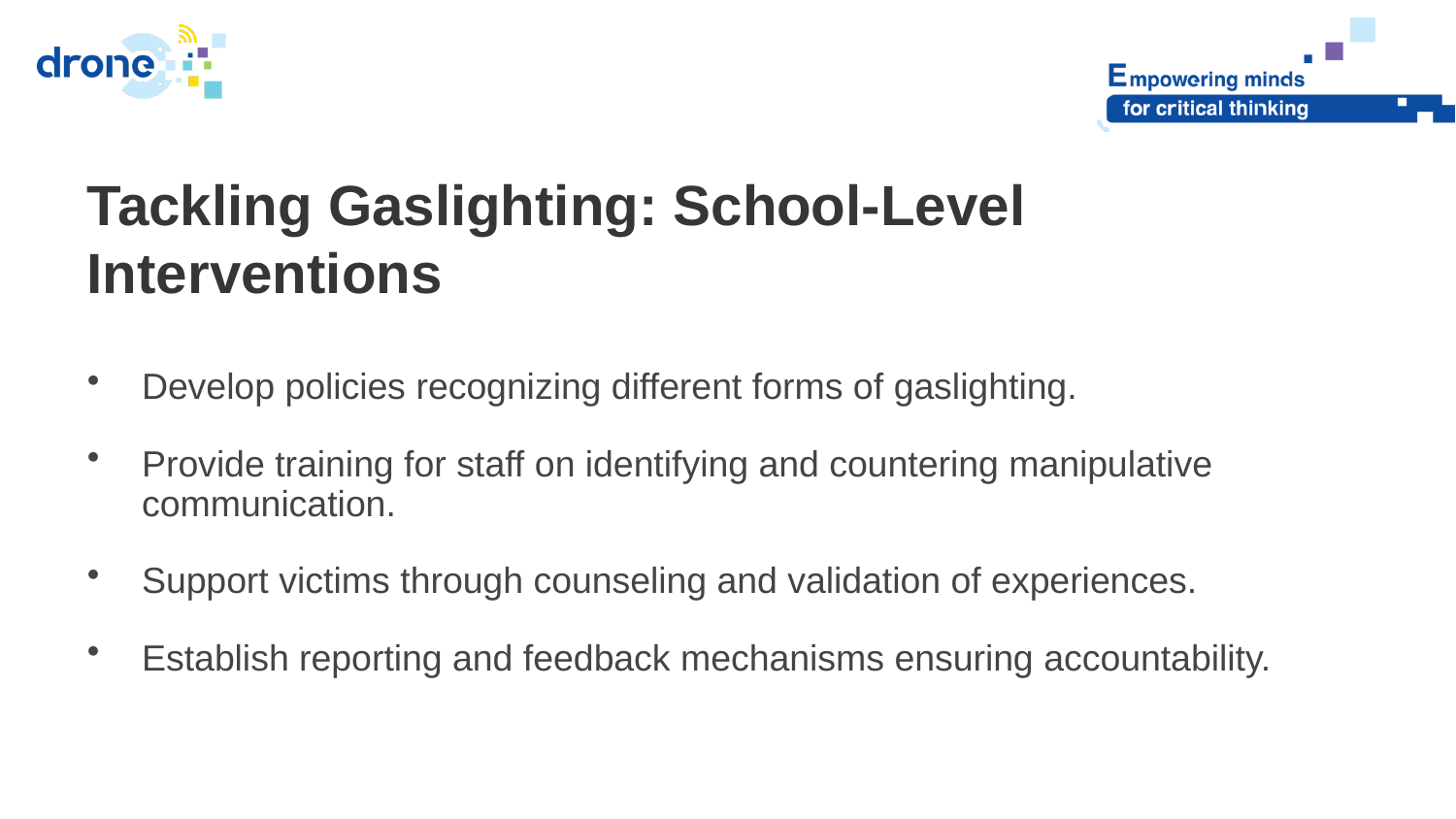

Tackling Gaslighting: School-Level Interventions
Develop policies recognizing different forms of gaslighting.
Provide training for staff on identifying and countering manipulative communication.
Support victims through counseling and validation of experiences.
Establish reporting and feedback mechanisms ensuring accountability.